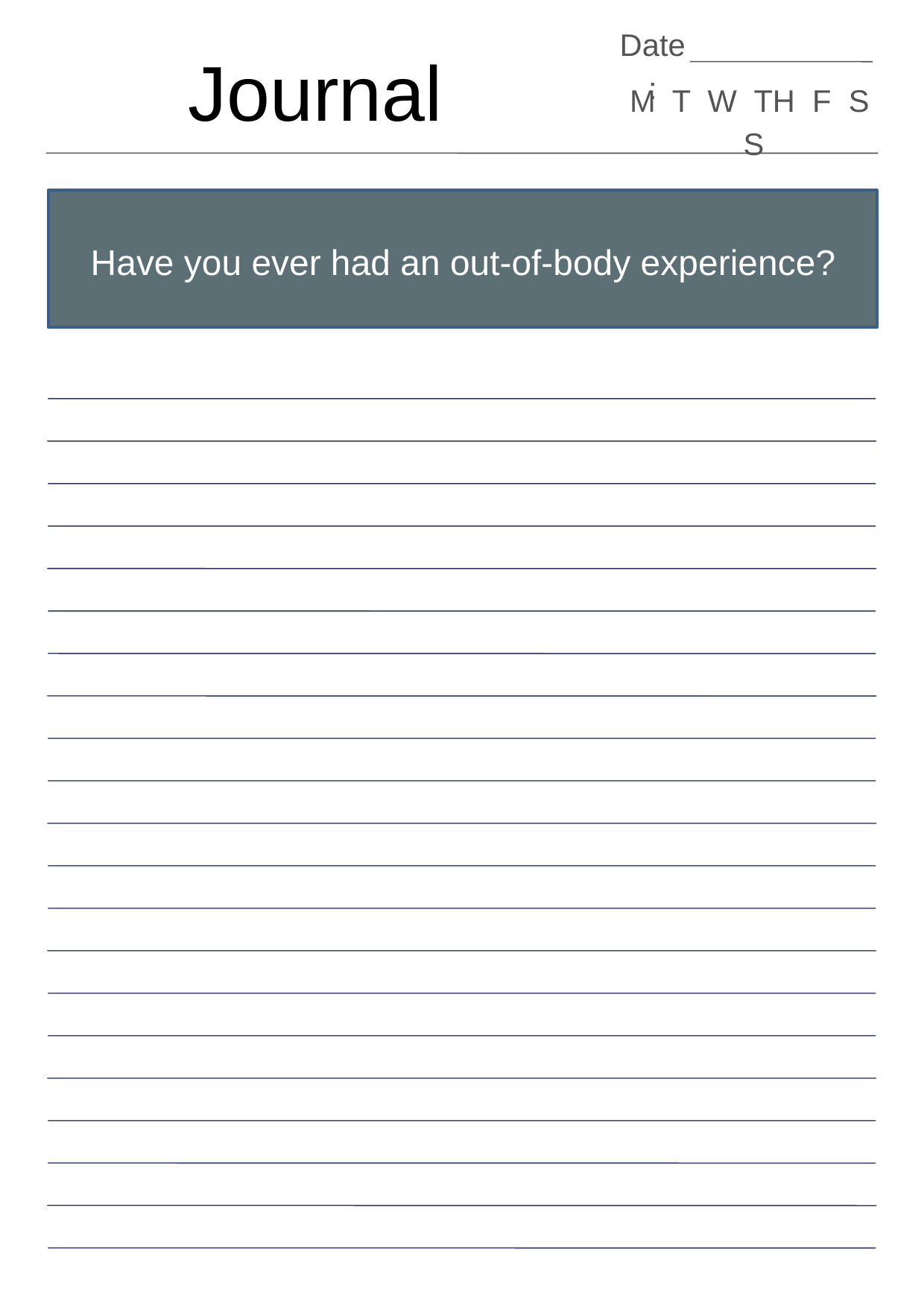

Date:
Journal

M  T  W  TH  F  S  S

Have you ever had an out-of-body experience?